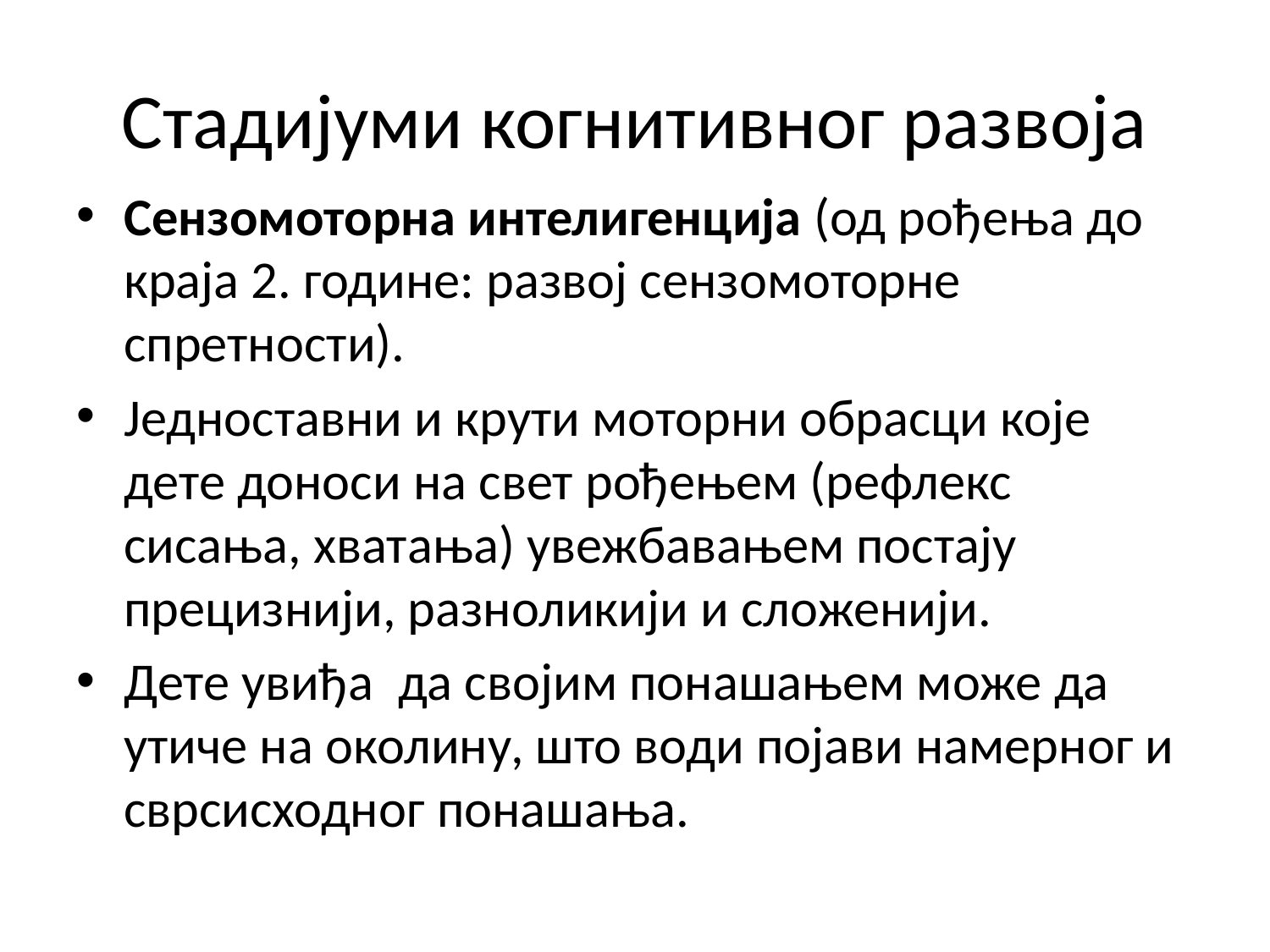

# Стадијуми когнитивног развоја
Сензомоторна интелигенција (од рођења до краја 2. године: развој сензомоторне спретности).
Једноставни и крути моторни обрасци које дете доноси на свет рођењем (рефлекс сисања, хватања) увежбавањем постају прецизнији, разноликији и сложенији.
Дете увиђа  да својим понашањем може да утиче на околину, што води појави намерног и сврсисходног понашања.